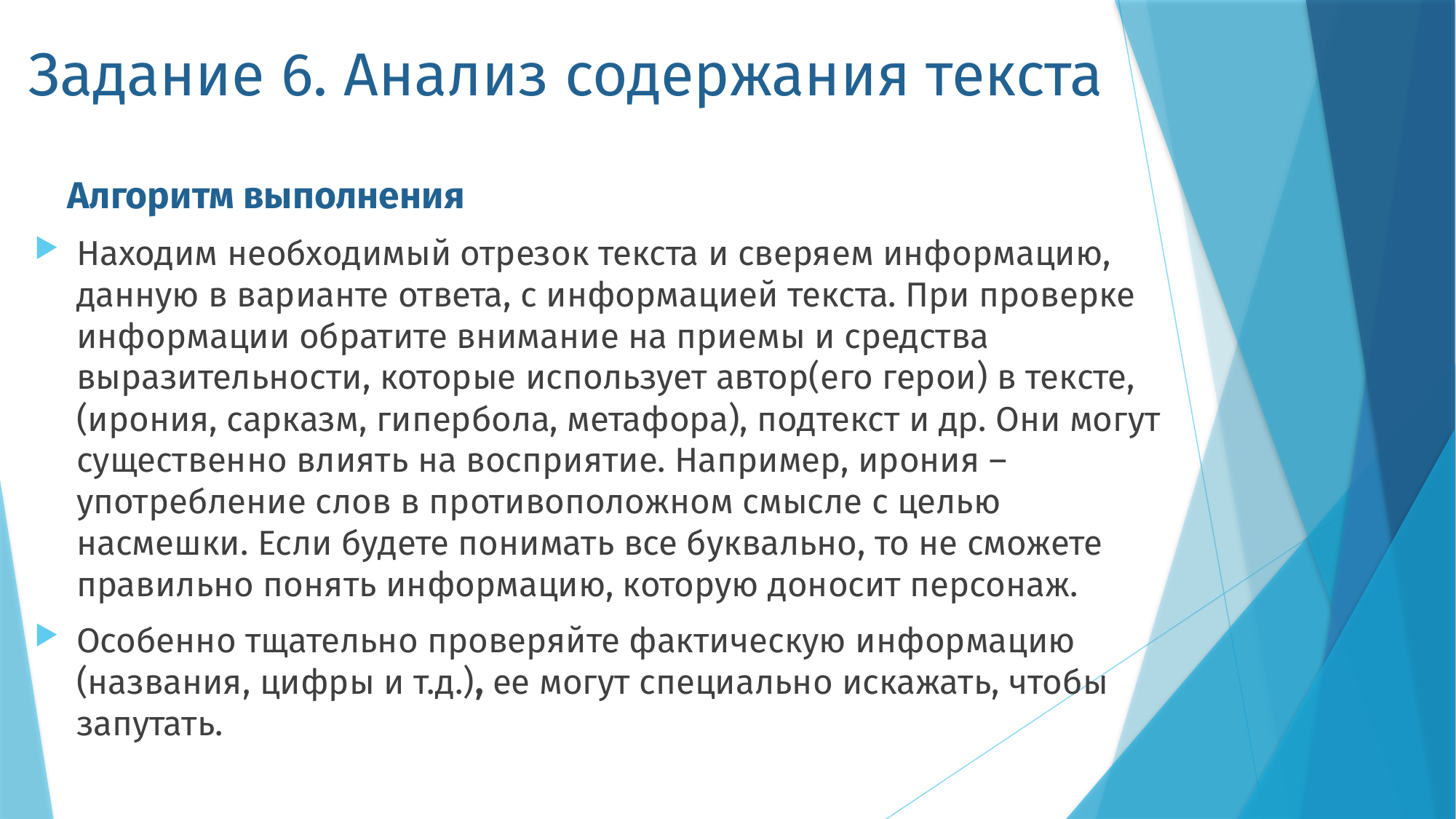

Задание 6. Анализ содержания текста
    Алгоритм выполнения
Находим необходимый отрезок текста и сверяем информацию, данную в варианте ответа, с информацией текста. При проверке информации обратите внимание на приемы и средства выразительности, которые использует автор(его герои) в тексте, (ирония, сарказм, гипербола, метафора), подтекст и др. Они могут существенно влиять на восприятие. Например, ирония – употребление слов в противоположном смысле с целью насмешки. Если будете понимать все буквально, то не сможете правильно понять информацию, которую доносит персонаж.
Особенно тщательно проверяйте фактическую информацию (названия, цифры и т.д.), ее могут специально искажать, чтобы запутать.